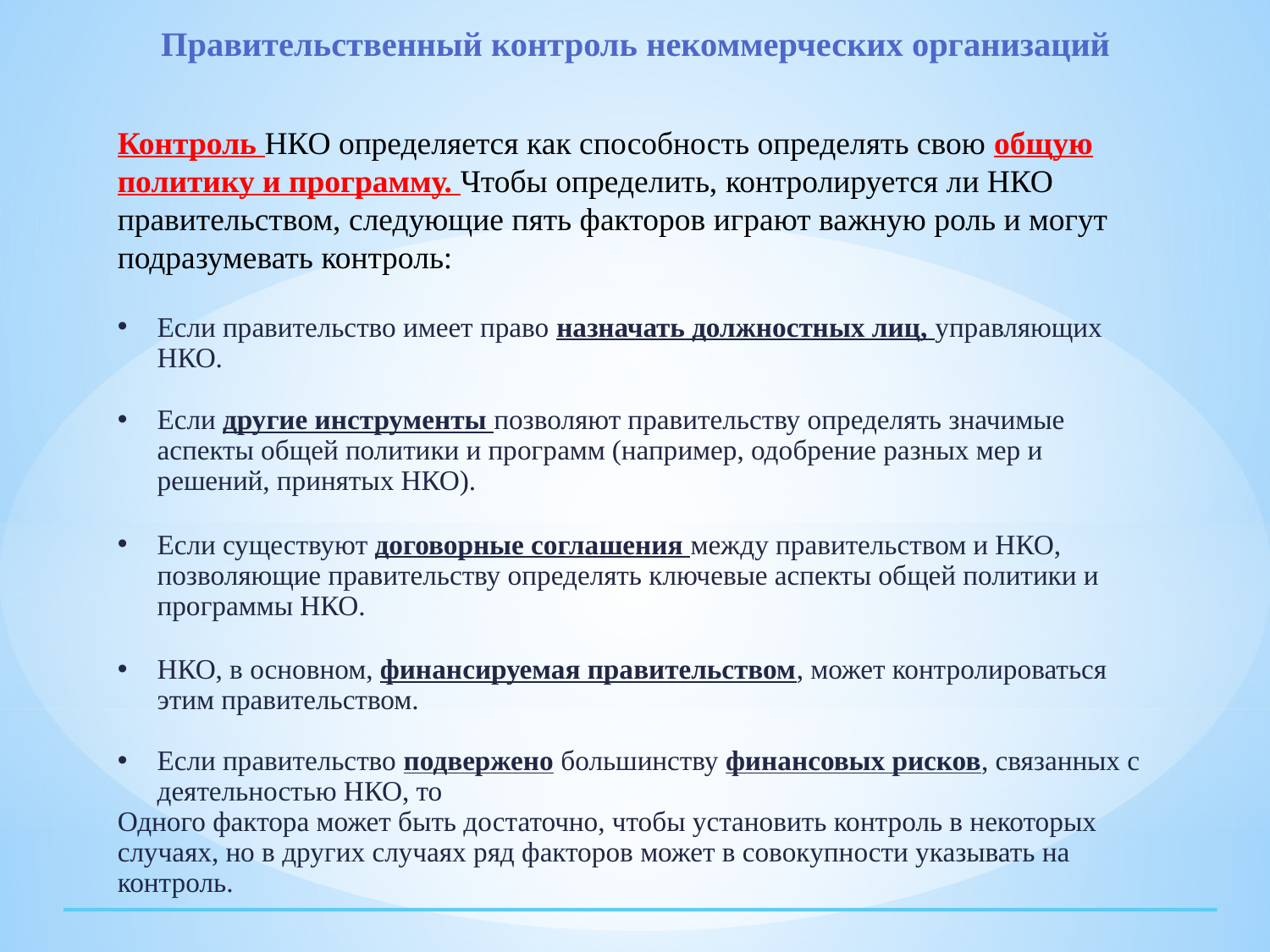

Правительственный контроль некоммерческих организаций

Контроль НКО определяется как способность определять свою общую политику и программу. Чтобы определить, контролируется ли НКО правительством, следующие пять факторов играют важную роль и могут подразумевать контроль:

Если правительство имеет право назначать должностных лиц, управляющих НКО.

Если другие инструменты позволяют правительству определять значимые аспекты общей политики и программ (например, одобрение разных мер и решений, принятых НКО).

Если существуют договорные соглашения между правительством и НКО, позволяющие правительству определять ключевые аспекты общей политики и программы НКО.

НКО, в основном, финансируемая правительством, может контролироваться этим правительством.

Если правительство подвержено большинству финансовых рисков, связанных с деятельностью НКО, то
Одного фактора может быть достаточно, чтобы установить контроль в некоторых случаях, но в других случаях ряд факторов может в совокупности указывать на контроль.